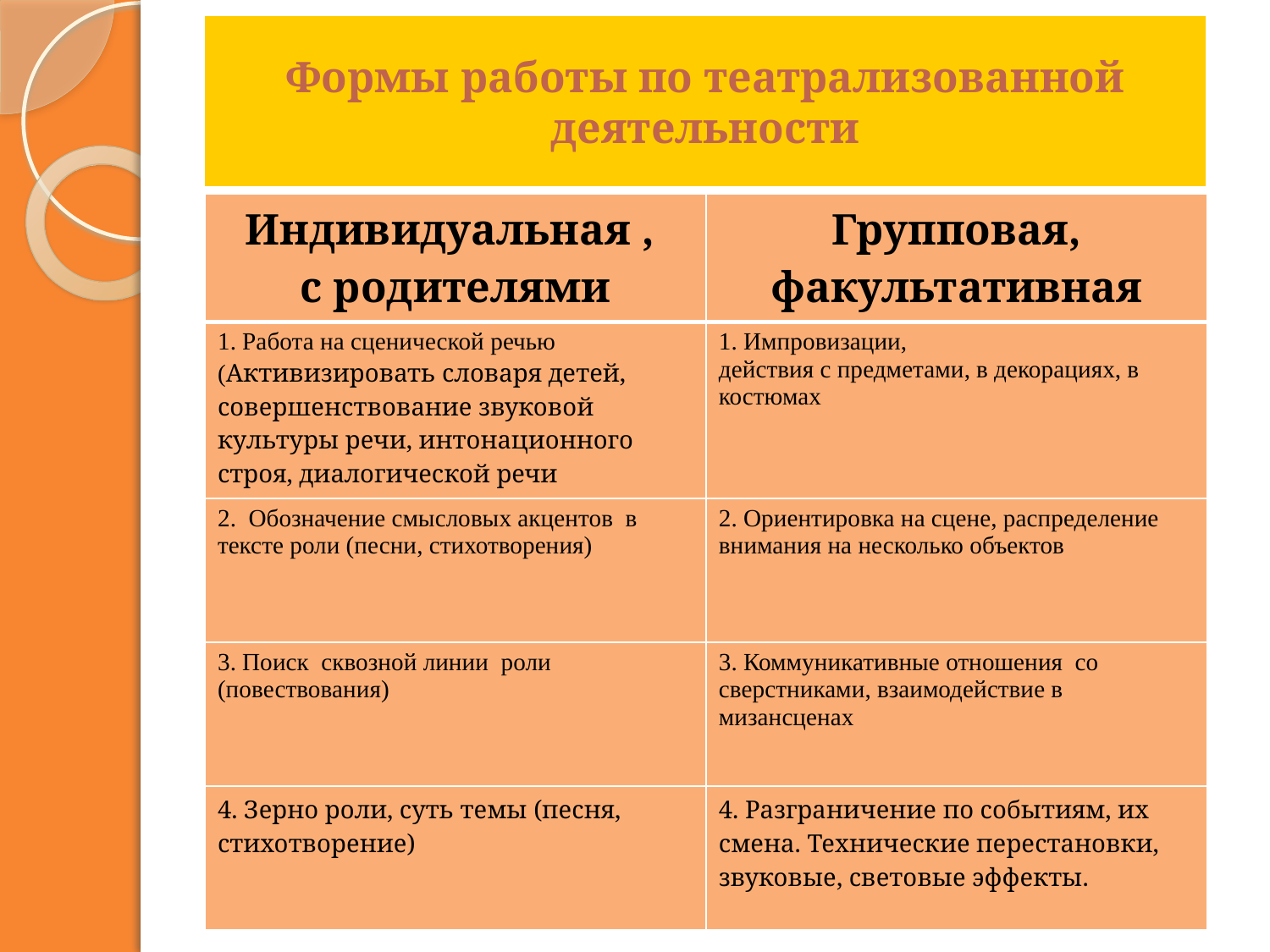

# Формы работы по театрализованной деятельности
| Индивидуальная , с родителями | Групповая, факультативная |
| --- | --- |
| 1. Работа на сценической речью (Активизировать словаря детей, совершенствование звуковой культуры речи, интонационного строя, диалогической речи | 1. Импровизации, действия с предметами, в декорациях, в костюмах |
| 2. Обозначение смысловых акцентов в тексте роли (песни, стихотворения) | 2. Ориентировка на сцене, распределение внимания на несколько объектов |
| 3. Поиск сквозной линии роли (повествования) | 3. Коммуникативные отношения со сверстниками, взаимодействие в мизансценах |
| 4. Зерно роли, суть темы (песня, стихотворение) | 4. Разграничение по событиям, их смена. Технические перестановки, звуковые, световые эффекты. |